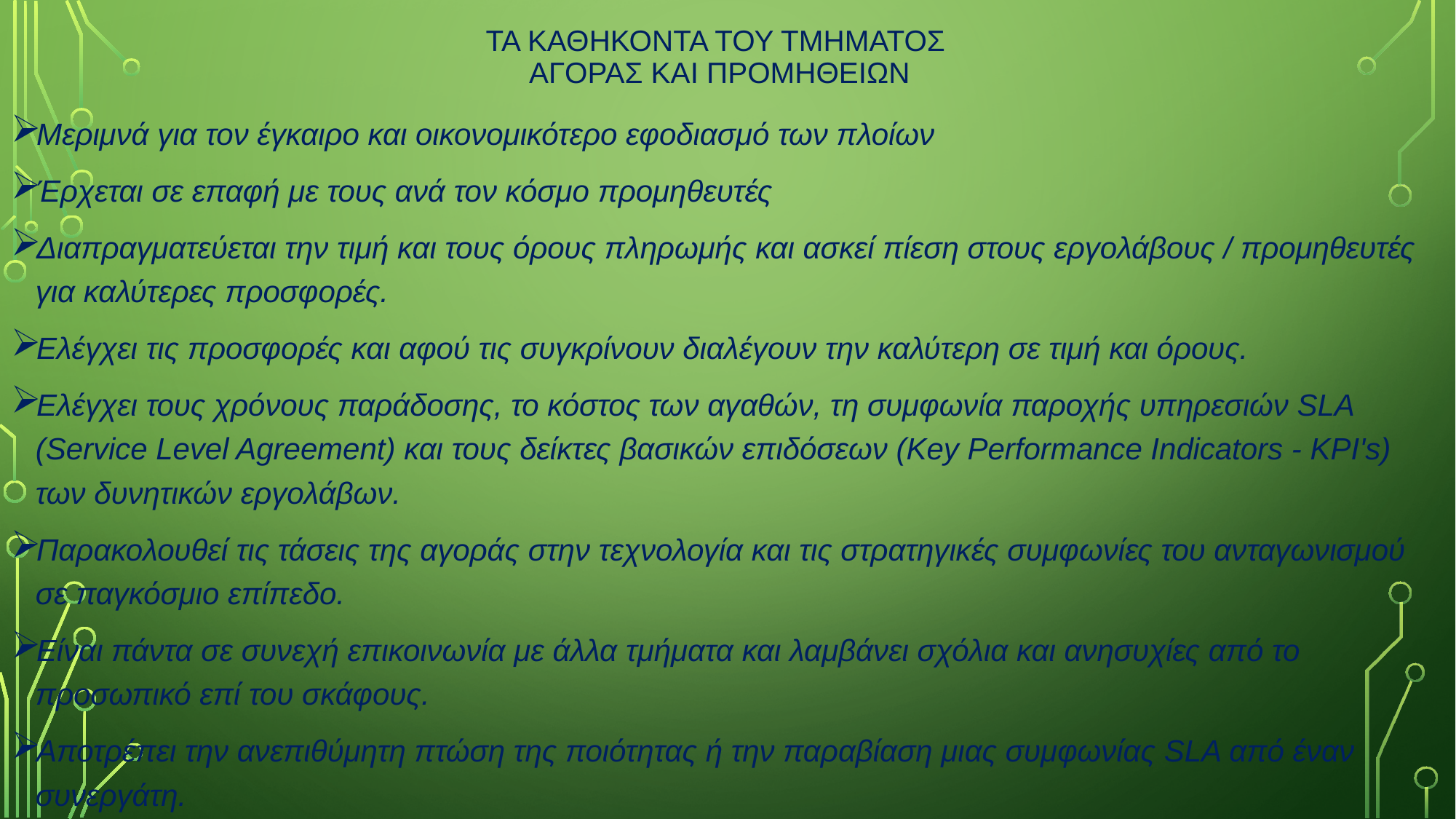

# ΤΑ ΚΑΘΗΚΟΝΤΑ ΤΟΥ ΤΜΗΜΑΤΟΣ ΑΓΟΡΑΣ ΚΑΙ ΠΡΟΜΗΘΕΙΩΝ
Μεριμνά για τον έγκαιρο και οικονομικότερο εφοδιασμό των πλοίων
Έρχεται σε επαφή με τους ανά τον κόσμο προμηθευτές
Διαπραγματεύεται την τιμή και τους όρους πληρωμής και ασκεί πίεση στους εργολάβους / προμηθευτές για καλύτερες προσφορές.
Ελέγχει τις προσφορές και αφού τις συγκρίνουν διαλέγουν την καλύτερη σε τιμή και όρους.
Ελέγχει τους χρόνους παράδοσης, το κόστος των αγαθών, τη συμφωνία παροχής υπηρεσιών SLA (Service Level Agreement) και τους δείκτες βασικών επιδόσεων (Key Performance Indicators - KPI's) των δυνητικών εργολάβων.
Παρακολουθεί τις τάσεις της αγοράς στην τεχνολογία και τις στρατηγικές συμφωνίες του ανταγωνισμού σε παγκόσμιο επίπεδο.
Είναι πάντα σε συνεχή επικοινωνία με άλλα τμήματα και λαμβάνει σχόλια και ανησυχίες από το προσωπικό επί του σκάφους.
Αποτρέπει την ανεπιθύμητη πτώση της ποιότητας ή την παραβίαση μιας συμφωνίας SLA από έναν συνεργάτη.